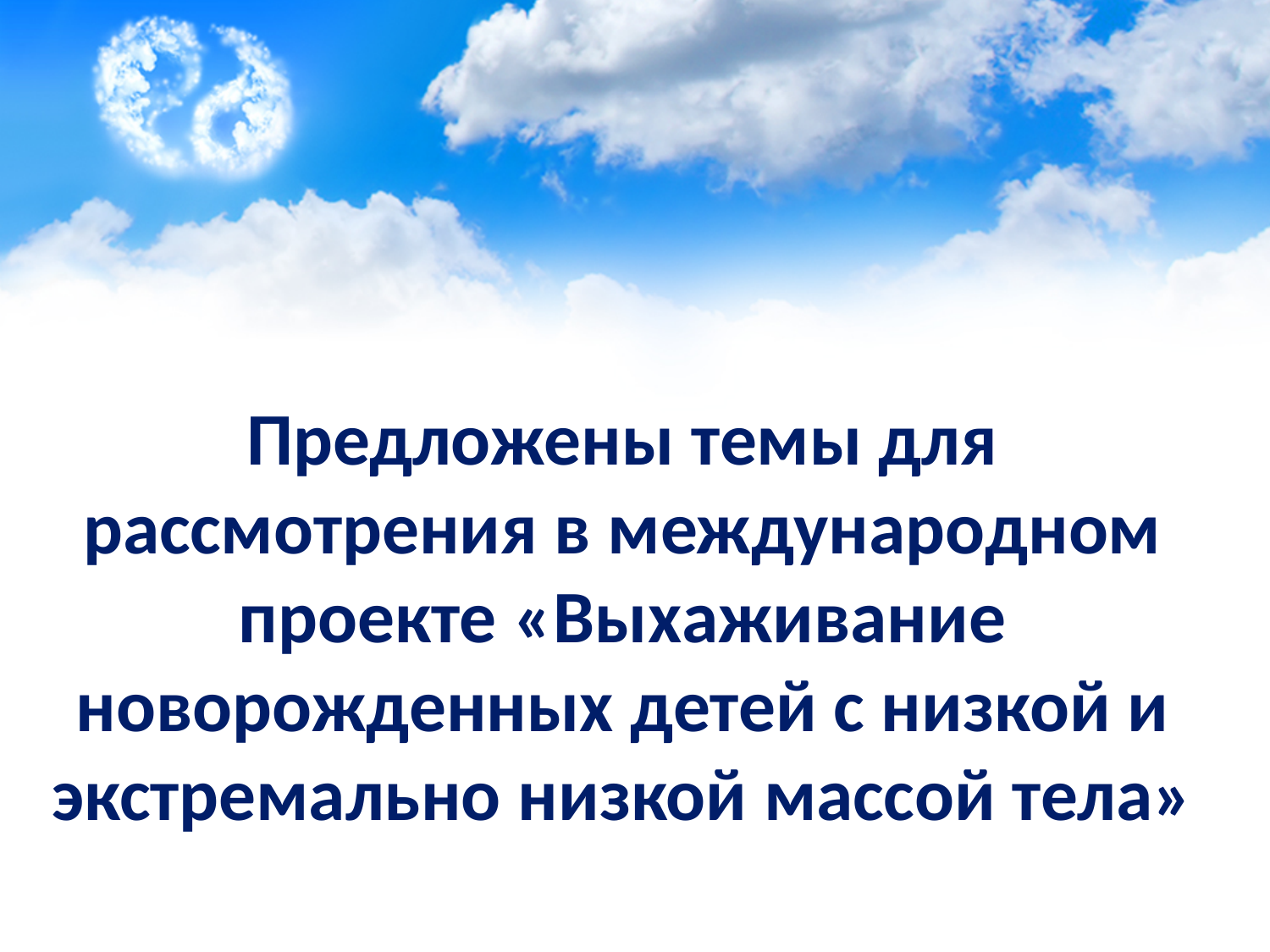

Предложены темы для рассмотрения в международном проекте «Выхаживание новорожденных детей с низкой и экстремально низкой массой тела»